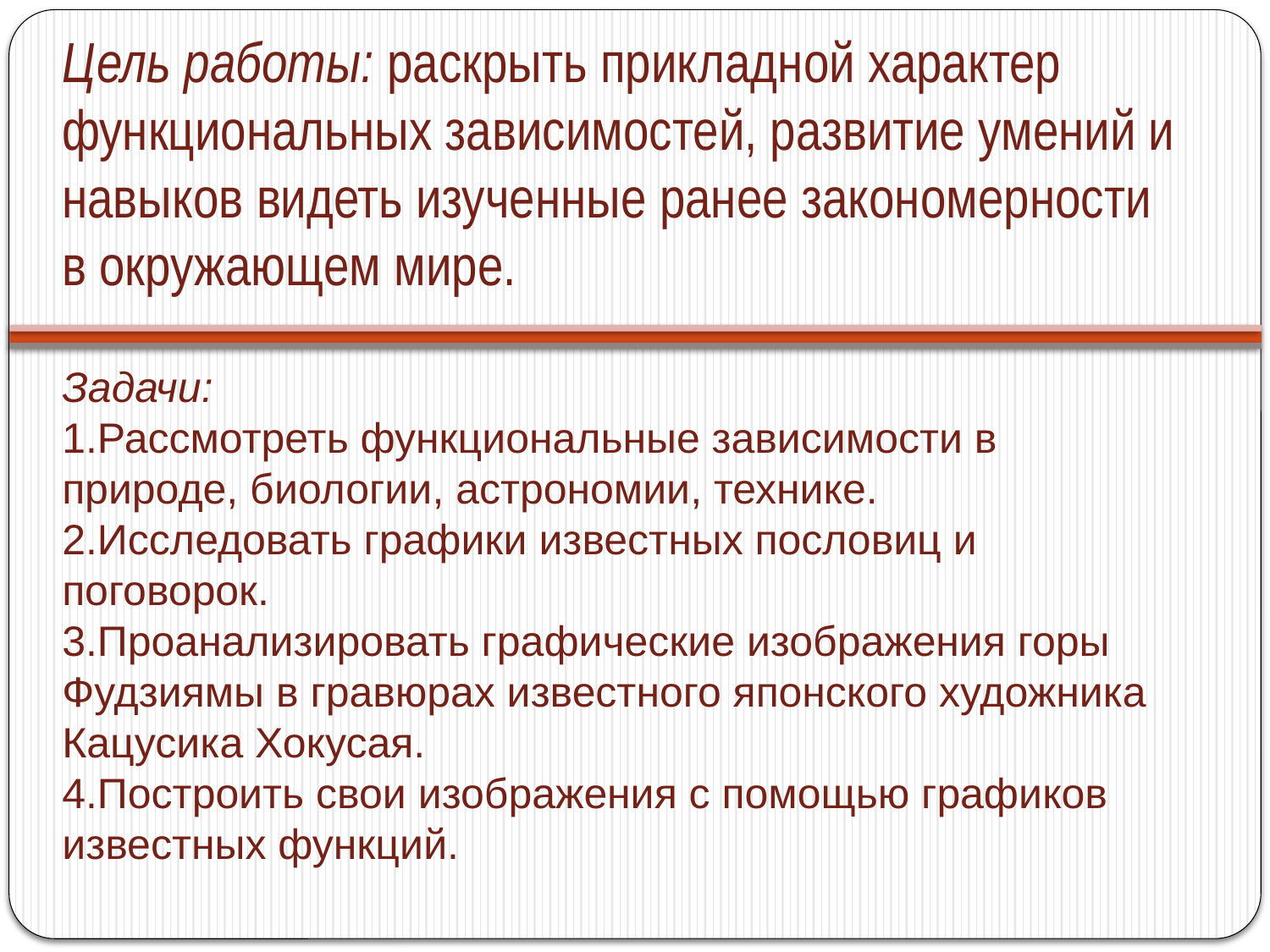

Цель работы: раскрыть прикладной характер функциональных зависимостей, развитие умений и навыков видеть изученные ранее закономерности в окружающем мире.
#
Задачи:
1.Рассмотреть функциональные зависимости в природе, биологии, астрономии, технике.
2.Исследовать графики известных пословиц и поговорок.
3.Проанализировать графические изображения горы Фудзиямы в гравюрах известного японского художника Кацусика Хокусая.
4.Построить свои изображения с помощью графиков известных функций.